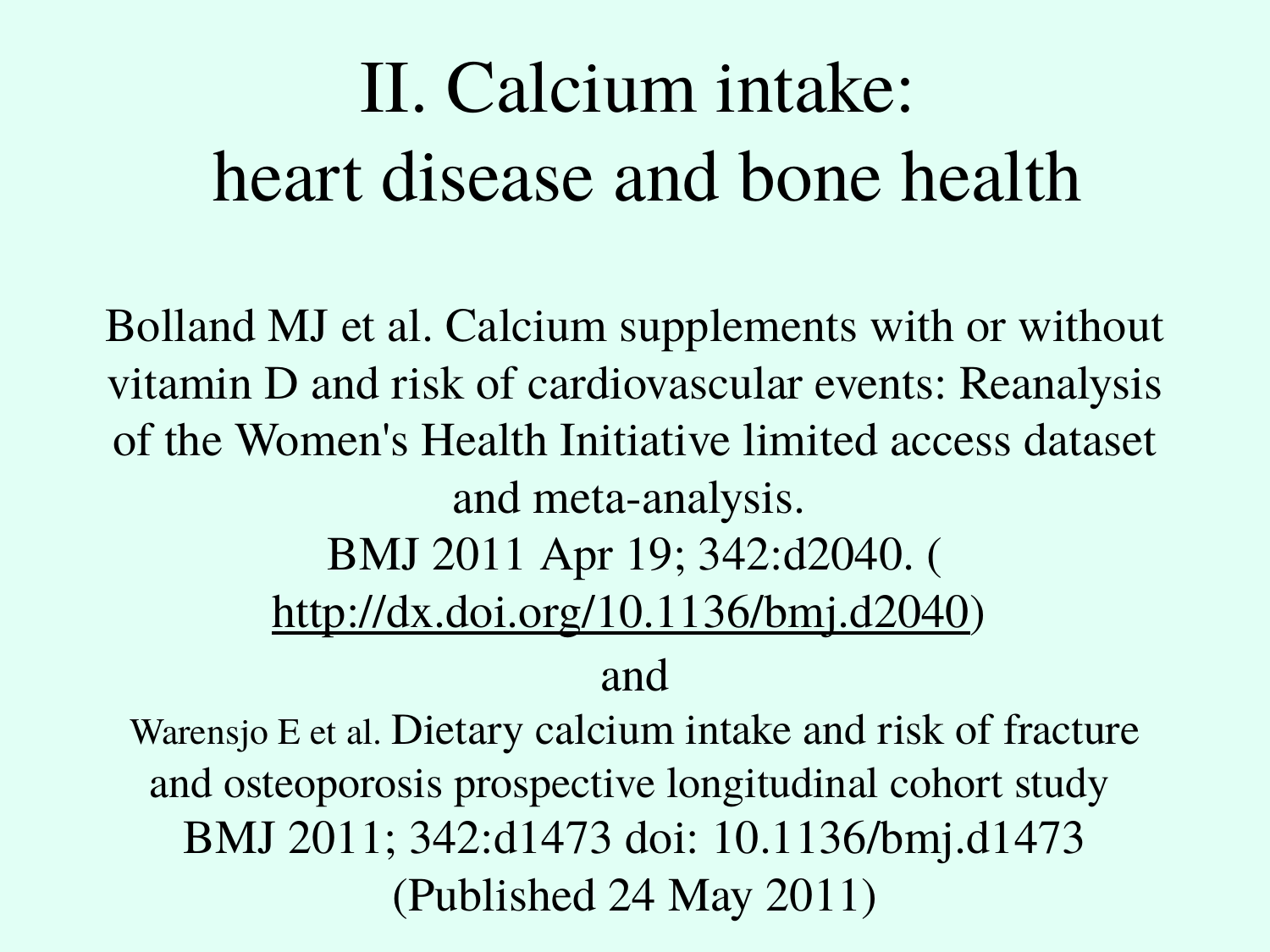

II. Calcium intake:
heart disease and bone health
Bolland MJ et al. Calcium supplements with or without vitamin D and risk of cardiovascular events: Reanalysis of the Women's Health Initiative limited access dataset and meta-analysis.
BMJ 2011 Apr 19; 342:d2040. (http://dx.doi.org/10.1136/bmj.d2040)
and
Warensjo E et al. Dietary calcium intake and risk of fracture and osteoporosis prospective longitudinal cohort study  BMJ 2011; 342:d1473 doi: 10.1136/bmj.d1473 (Published 24 May 2011)